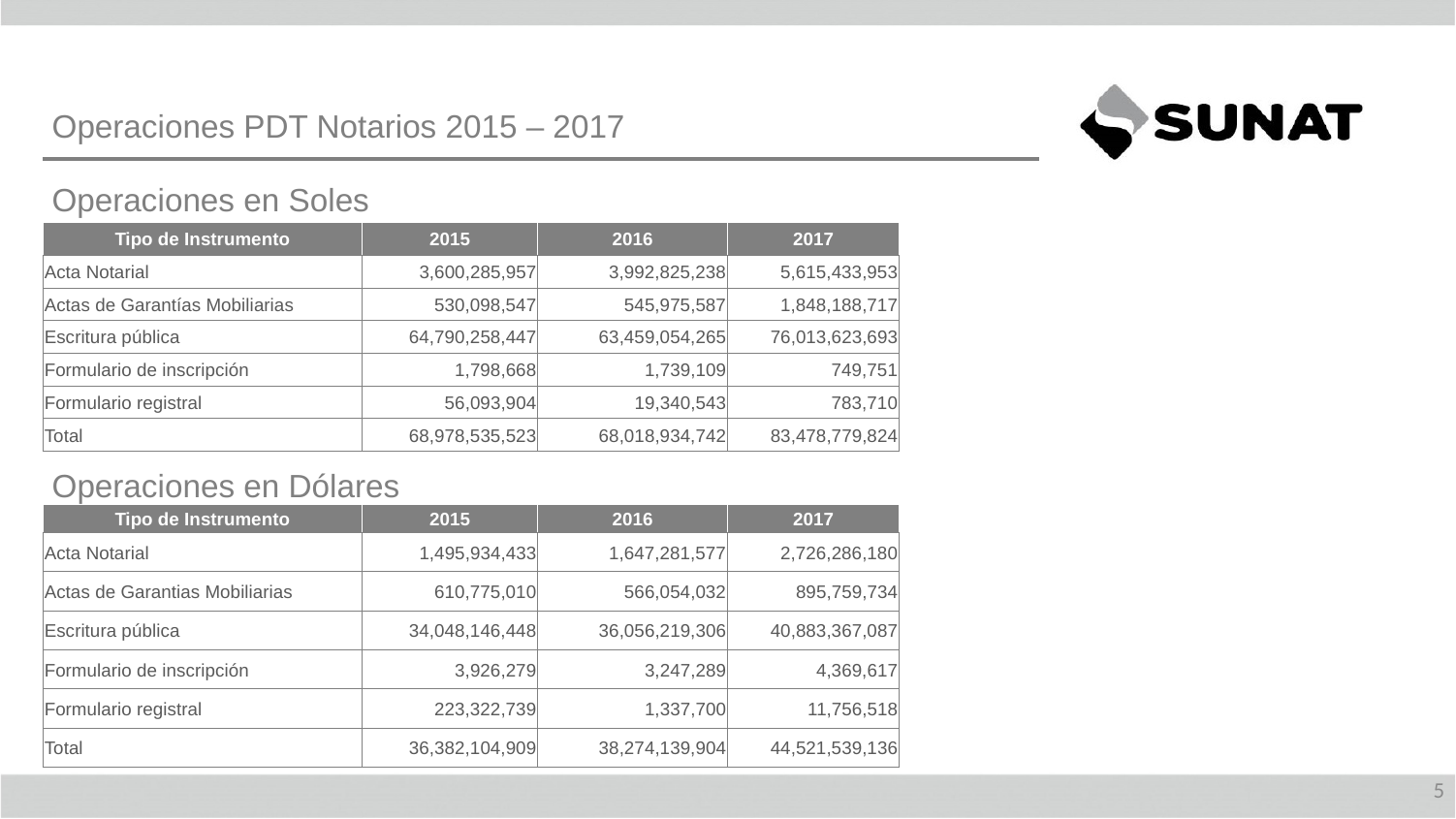

Operaciones PDT Notarios 2015 – 2017

Operaciones en Soles
| Tipo de Instrumento | 2015 | 2016 | 2017 |
| --- | --- | --- | --- |
| Acta Notarial | 3,600,285,957 | 3,992,825,238 | 5,615,433,953 |
| Actas de Garantías Mobiliarias | 530,098,547 | 545,975,587 | 1,848,188,717 |
| Escritura pública | 64,790,258,447 | 63,459,054,265 | 76,013,623,693 |
| Formulario de inscripción | 1,798,668 | 1,739,109 | 749,751 |
| Formulario registral | 56,093,904 | 19,340,543 | 783,710 |
| Total | 68,978,535,523 | 68,018,934,742 | 83,478,779,824 |
Operaciones en Dólares
| Tipo de Instrumento | 2015 | 2016 | 2017 |
| --- | --- | --- | --- |
| Acta Notarial | 1,495,934,433 | 1,647,281,577 | 2,726,286,180 |
| Actas de Garantias Mobiliarias | 610,775,010 | 566,054,032 | 895,759,734 |
| Escritura pública | 34,048,146,448 | 36,056,219,306 | 40,883,367,087 |
| Formulario de inscripción | 3,926,279 | 3,247,289 | 4,369,617 |
| Formulario registral | 223,322,739 | 1,337,700 | 11,756,518 |
| Total | 36,382,104,909 | 38,274,139,904 | 44,521,539,136 |
5